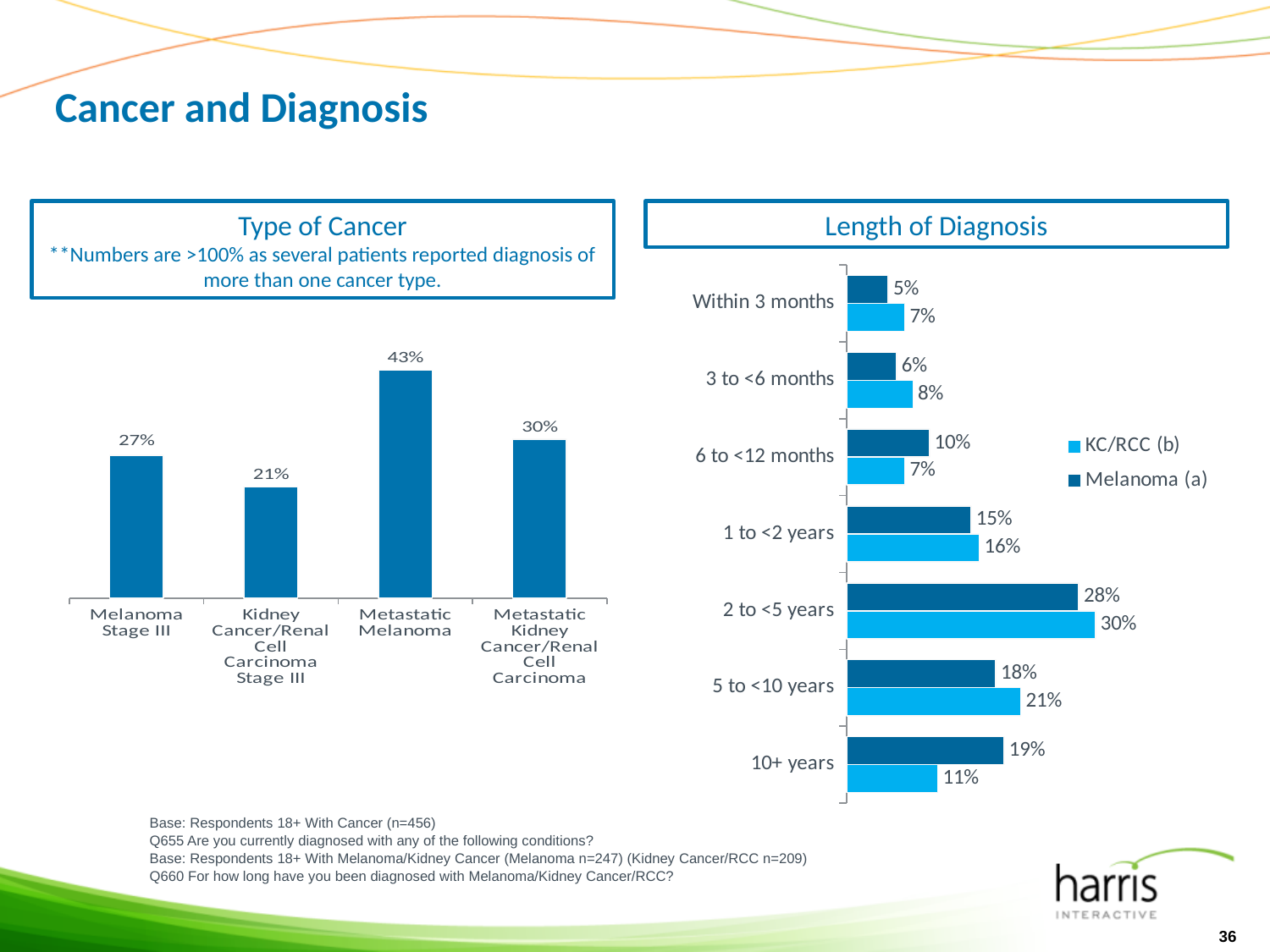

# Cancer and Diagnosis
Type of Cancer
**Numbers are >100% as several patients reported diagnosis of more than one cancer type.
Length of Diagnosis

### Chart

| Category | Melanoma (a) | KC/RCC (b) |
|---|---|---|
| Within 3 months | 0.05 | 0.07000000000000002 |
| 3 to <6 months | 0.06000000000000003 | 0.08000000000000004 |
| 6 to <12 months | 0.1 | 0.07000000000000002 |
| 1 to <2 years | 0.15000000000000024 | 0.16 |
| 2 to <5 years | 0.2800000000000001 | 0.3000000000000003 |
| 5 to <10 years | 0.18000000000000024 | 0.21000000000000021 |
| 10+ years | 0.19 | 0.11 |

### Chart

| Category | Total  |
|---|---|
| Melanoma Stage III | 0.27 |
| Kidney Cancer/Renal Cell Carcinoma Stage III | 0.21000000000000021 |
| Metastatic Melanoma | 0.4300000000000004 |
| Metastatic Kidney Cancer/Renal Cell Carcinoma | 0.3000000000000003 |
Base: Respondents 18+ With Cancer (n=456)
Q655 Are you currently diagnosed with any of the following conditions?
Base: Respondents 18+ With Melanoma/Kidney Cancer (Melanoma n=247) (Kidney Cancer/RCC n=209)
Q660 For how long have you been diagnosed with Melanoma/Kidney Cancer/RCC?
36